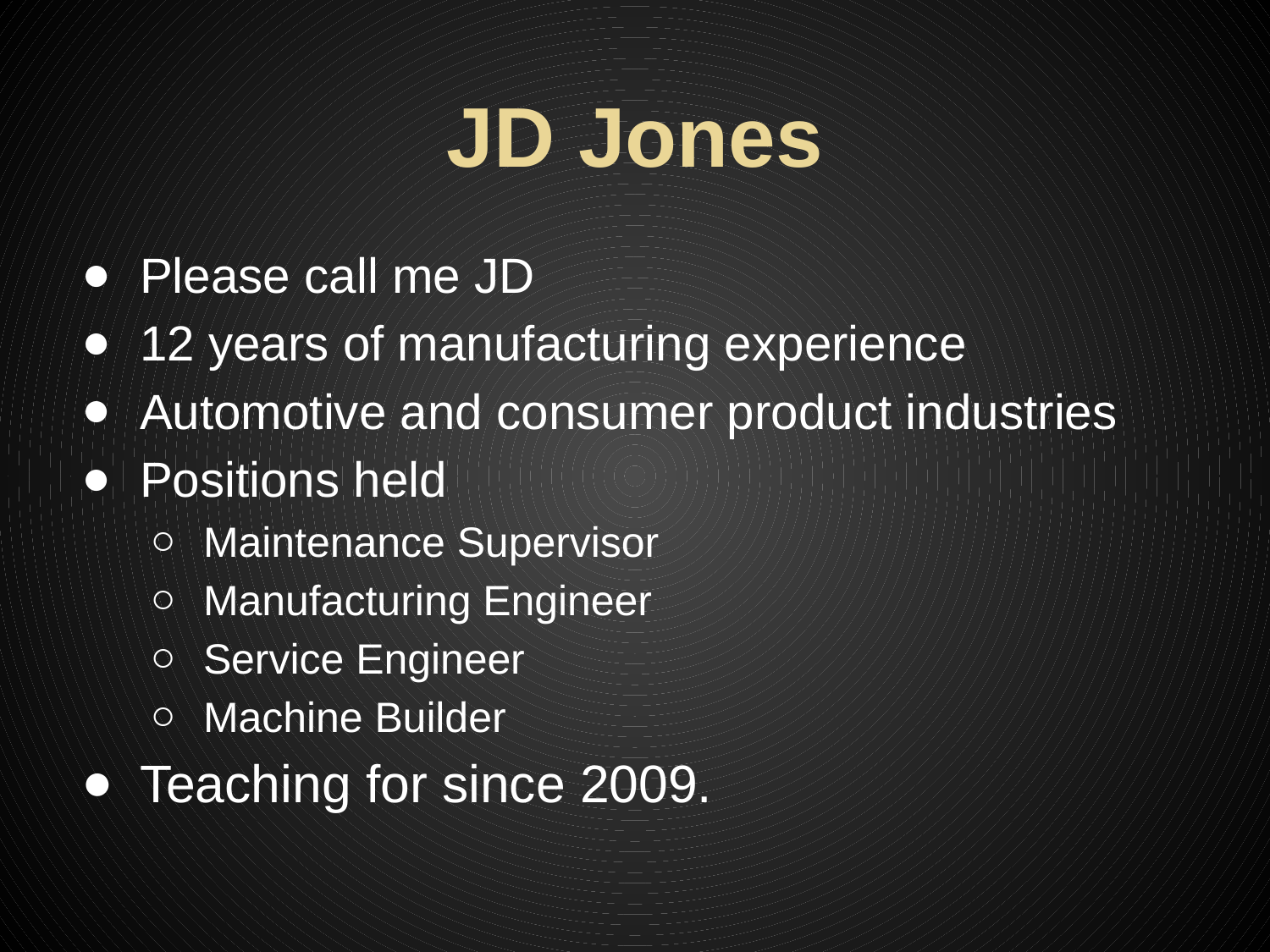

# JD Jones
Please call me JD
12 years of manufacturing experience
Automotive and consumer product industries
Positions held
Maintenance Supervisor
Manufacturing Engineer
Service Engineer
Machine Builder
Teaching for since 2009.